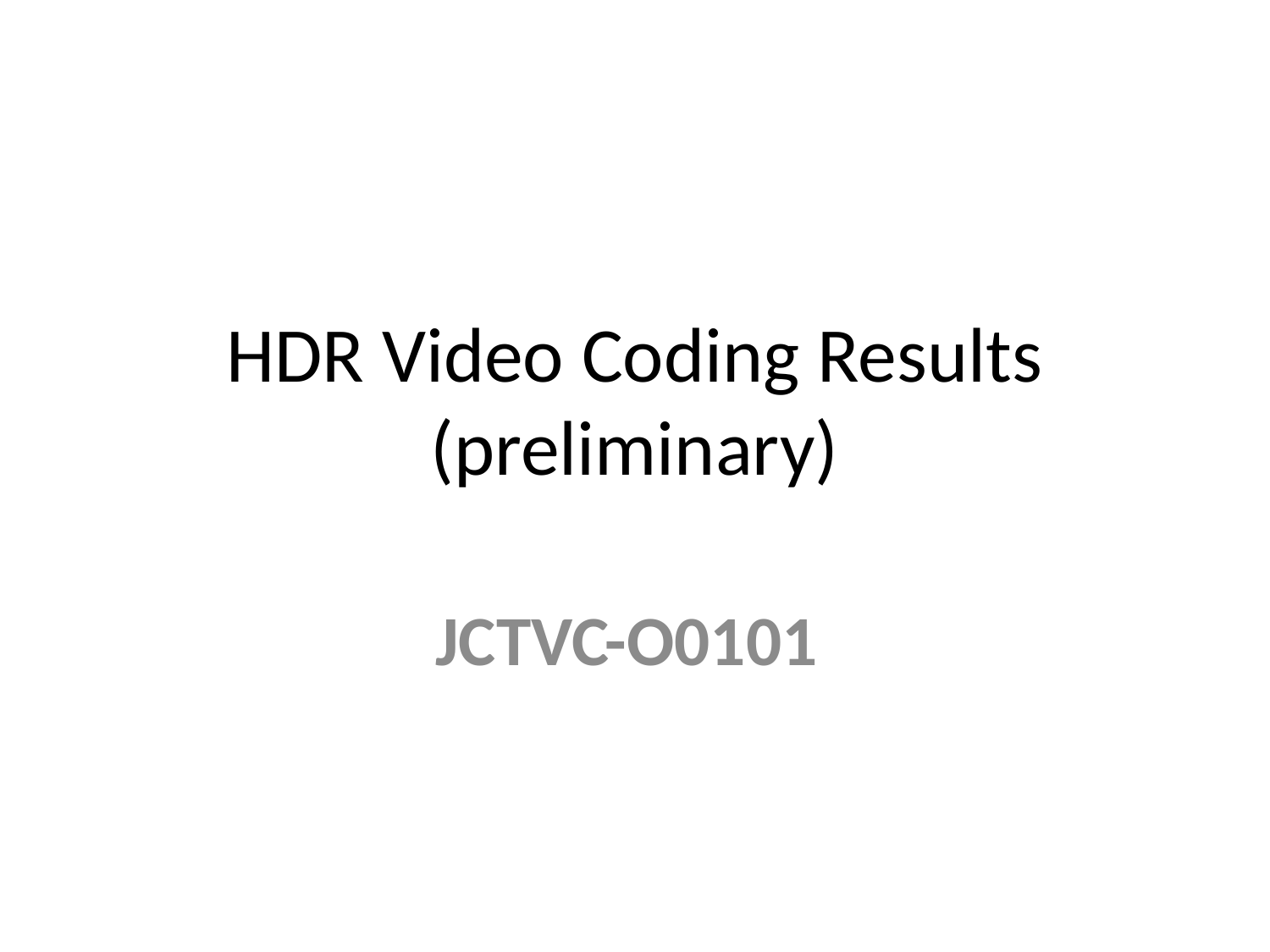

# HDR Video Coding Results (preliminary)
JCTVC-O0101